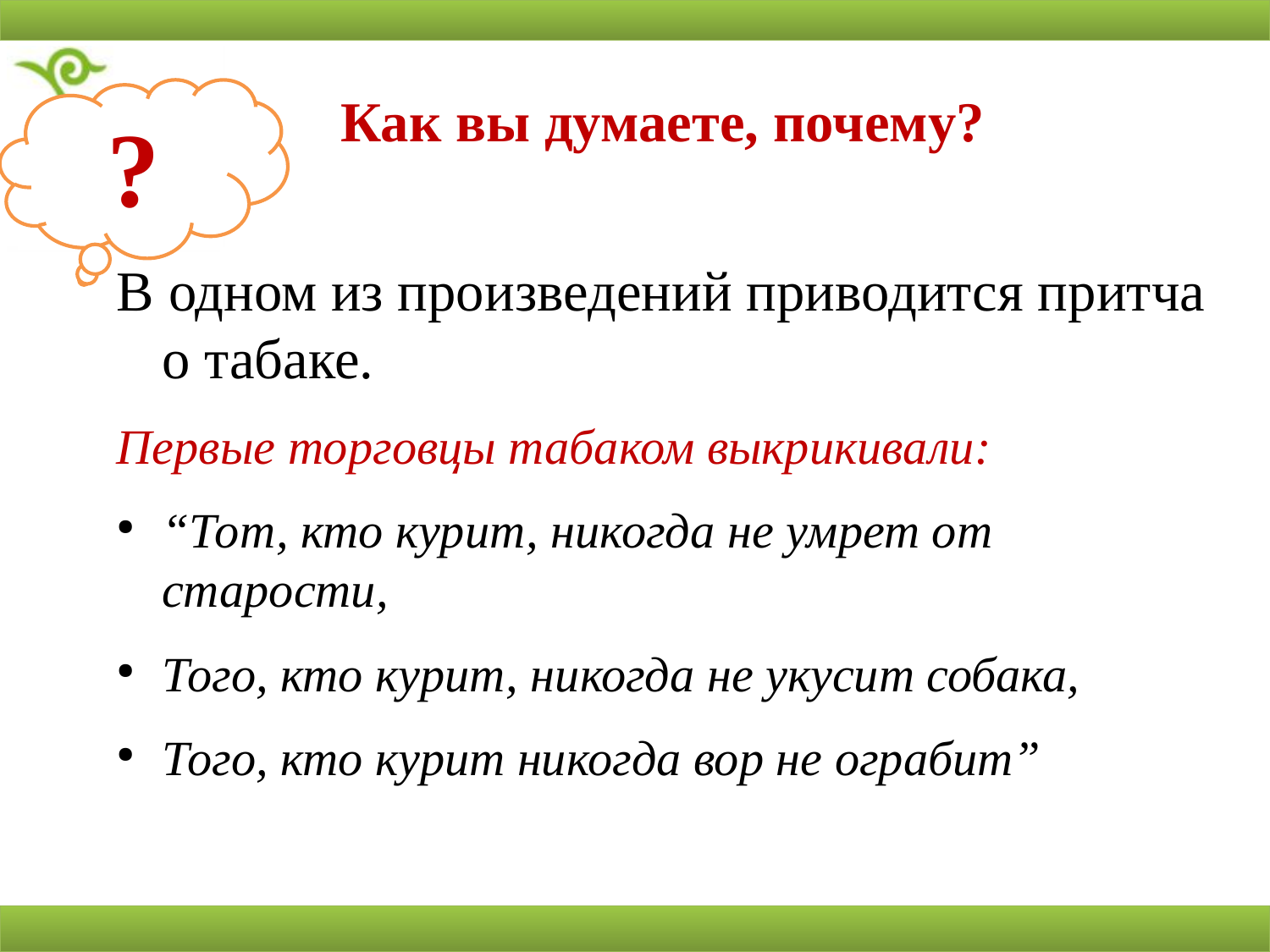

?
# Как вы думаете, почему?
В одном из произведений приводится притча о табаке.
Первые торговцы табаком выкрикивали:
“Тот, кто курит, никогда не умрет от старости,
Того, кто курит, никогда не укусит собака,
Того, кто курит никогда вор не ограбит”